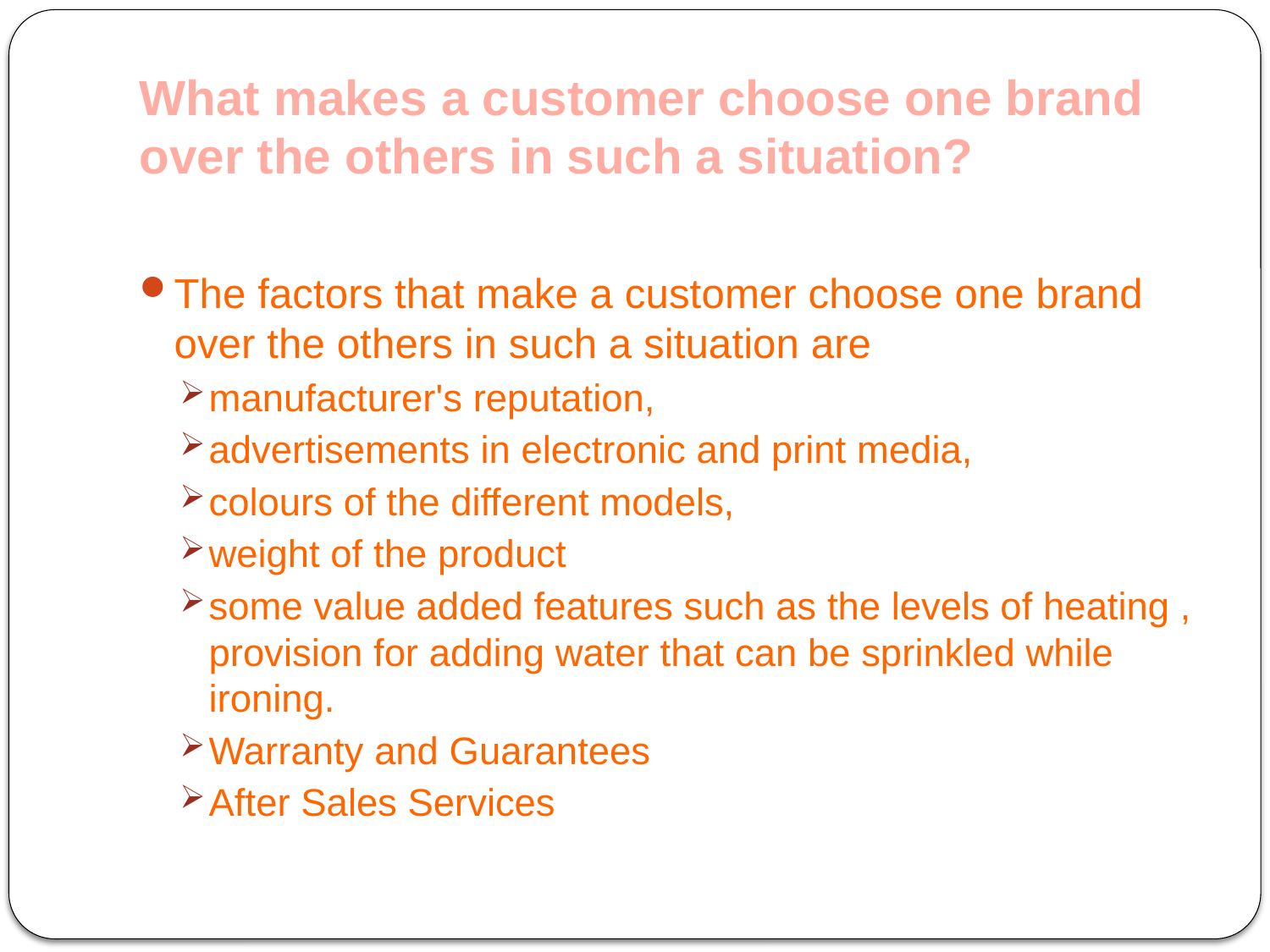

# What makes a customer choose one brand over the others in such a situation?

The factors that make a customer choose one brand over the others in such a situation are
manufacturer's reputation,
advertisements in electronic and print media,
colours of the different models,
weight of the product
some value added features such as the levels of heating , provision for adding water that can be sprinkled while ironing.
Warranty and Guarantees
After Sales Services